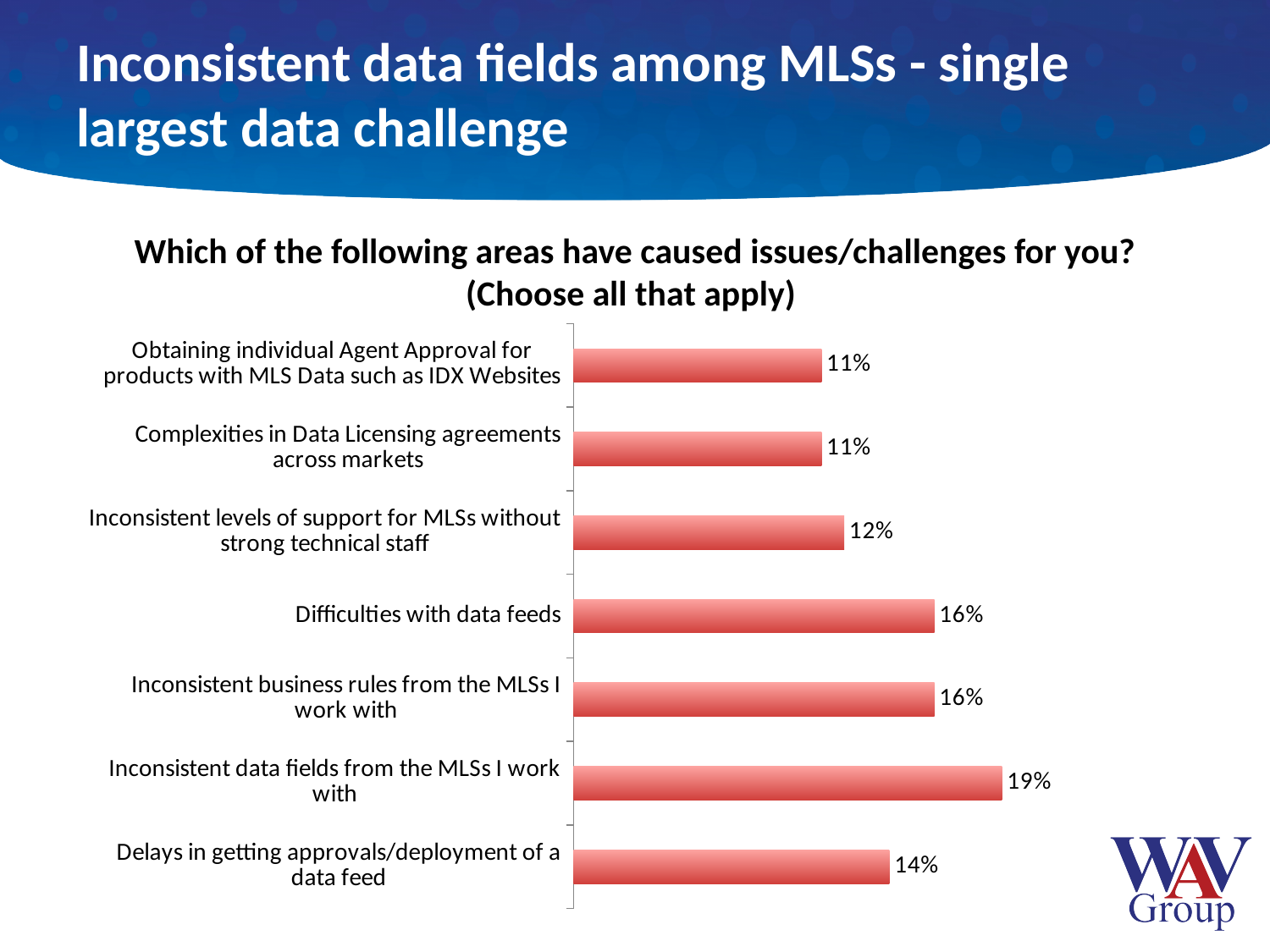

# Inconsistent data fields among MLSs - single largest data challenge
Which of the following areas have caused issues/challenges for you? (Choose all that apply)

### Chart

| Category |  |
|---|---|
| Delays in getting approvals/deployment of a data feed | 0.14 |
| Inconsistent data fields from the MLSs I work with | 0.19 |
| Inconsistent business rules from the MLSs I work with | 0.16 |
| Difficulties with data feeds | 0.16 |
| Inconsistent levels of support for MLSs without strong technical staff | 0.12 |
| Complexities in Data Licensing agreements across markets | 0.11 |
| Obtaining individual Agent Approval for products with MLS Data such as IDX Websites | 0.11 |